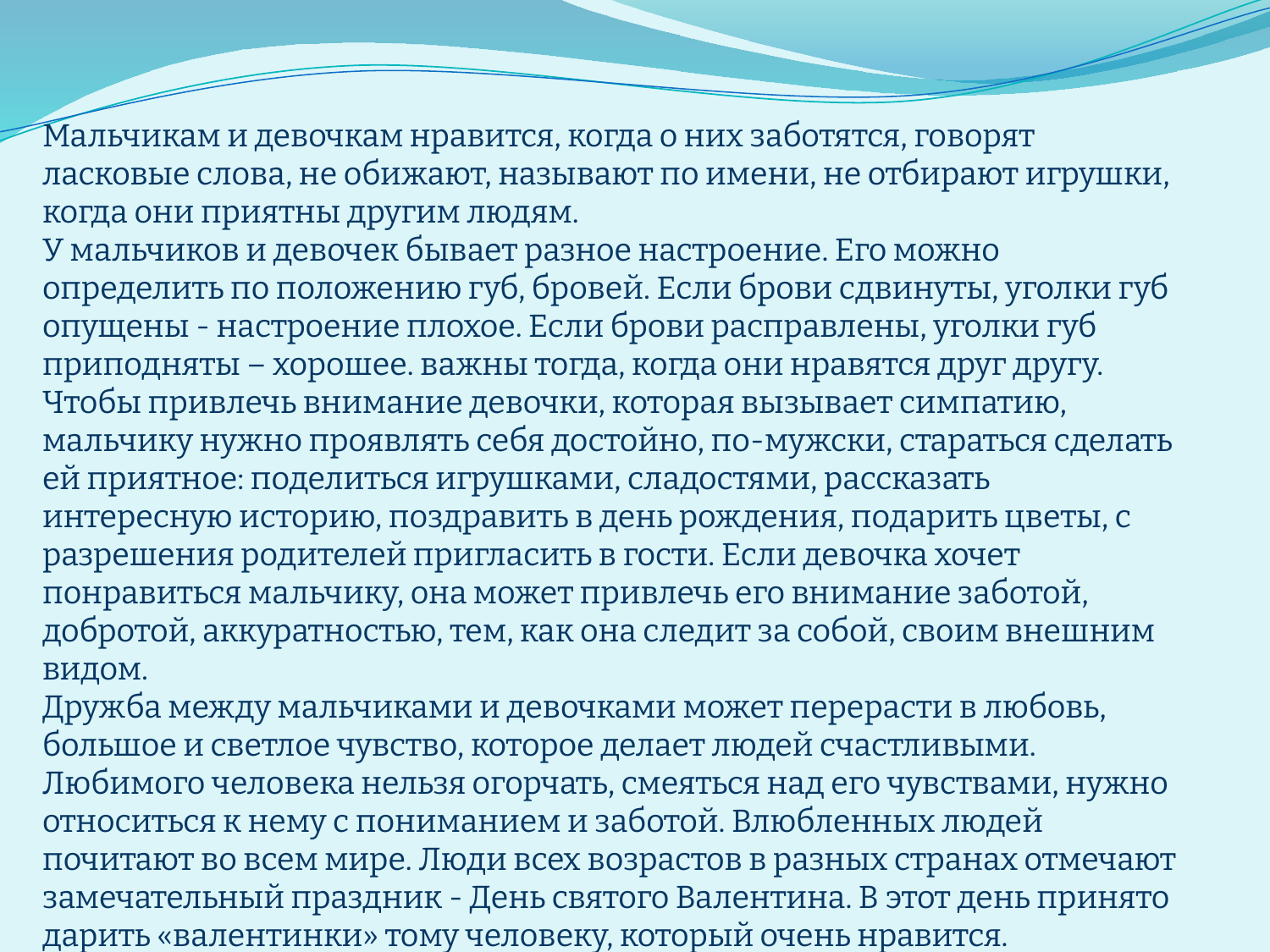

Мальчикам и девочкам нравится, когда о них заботятся, говорят ласковые слова, не обижают, называют по имени, не отбирают игрушки, когда они приятны другим людям.
У мальчиков и девочек бывает разное настроение. Его можно определить по положению губ, бровей. Если брови сдвинуты, уголки губ опущены - настроение плохое. Если брови расправлены, уголки губ приподняты – хорошее. важны тогда, когда они нравятся друг другу. Чтобы привлечь внимание девочки, которая вызывает симпатию, мальчику нужно проявлять себя достойно, по-мужски, стараться сделать ей приятное: поделиться игрушками, сладостями, рассказать интересную историю, поздравить в день рождения, подарить цветы, с разрешения родителей пригласить в гости. Если девочка хочет понравиться мальчику, она может привлечь его внимание заботой, добротой, аккуратностью, тем, как она следит за собой, своим внешним видом.
Дружба между мальчиками и девочками может перерасти в любовь, большое и светлое чувство, которое делает людей счастливыми. Любимого человека нельзя огорчать, смеяться над его чувствами, нужно относиться к нему с пониманием и заботой. Влюбленных людей почитают во всем мире. Люди всех возрастов в разных странах отмечают замечательный праздник - День святого Валентина. В этот день принято дарить «валентинки» тому человеку, который очень нравится.